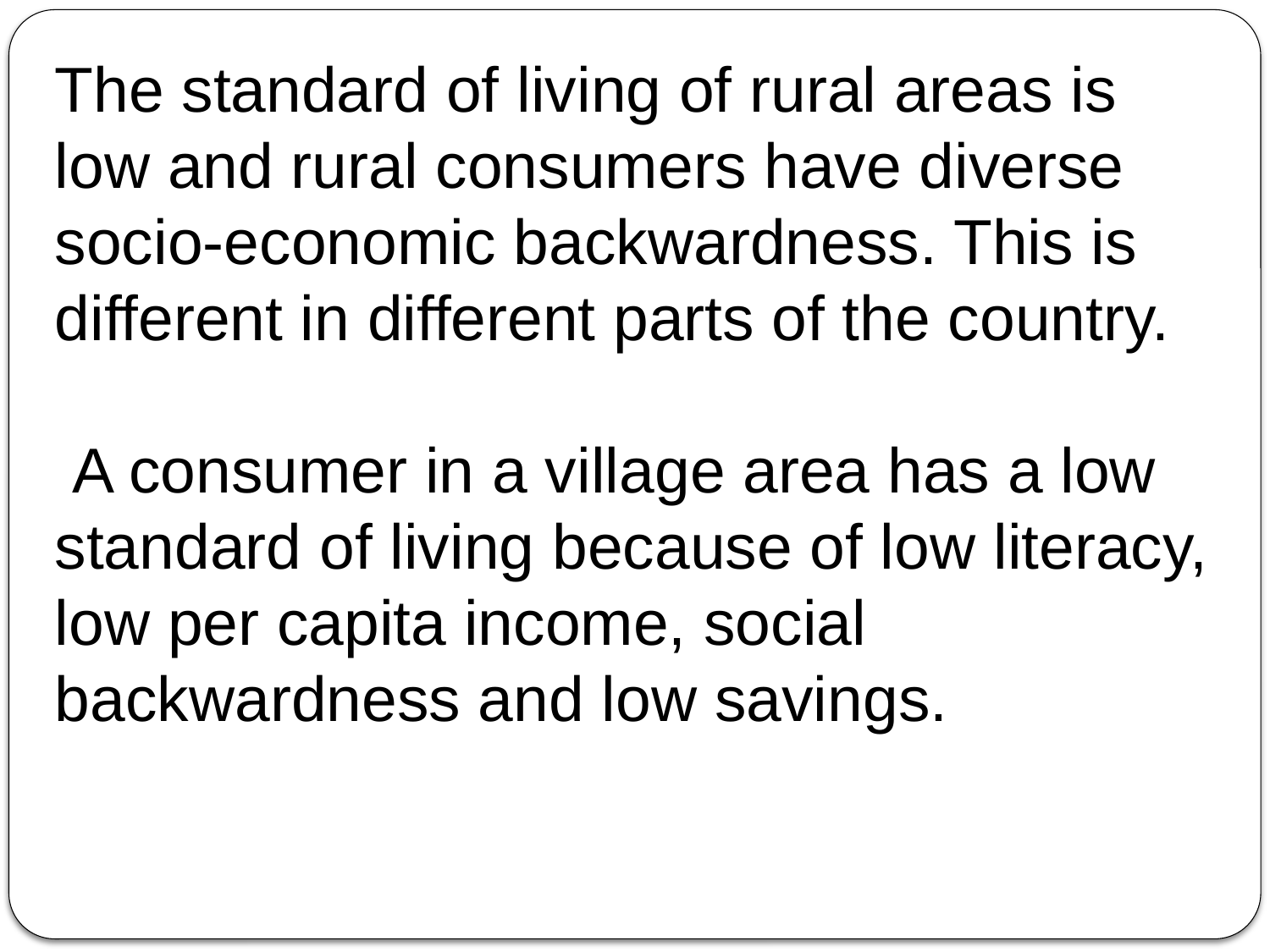

The standard of living of rural areas is low and rural consumers have diverse socio-economic backwardness. This is different in different parts of the country.

 A con­sumer in a village area has a low standard of living because of low literacy, low per capita income, social backwardness and low savings.